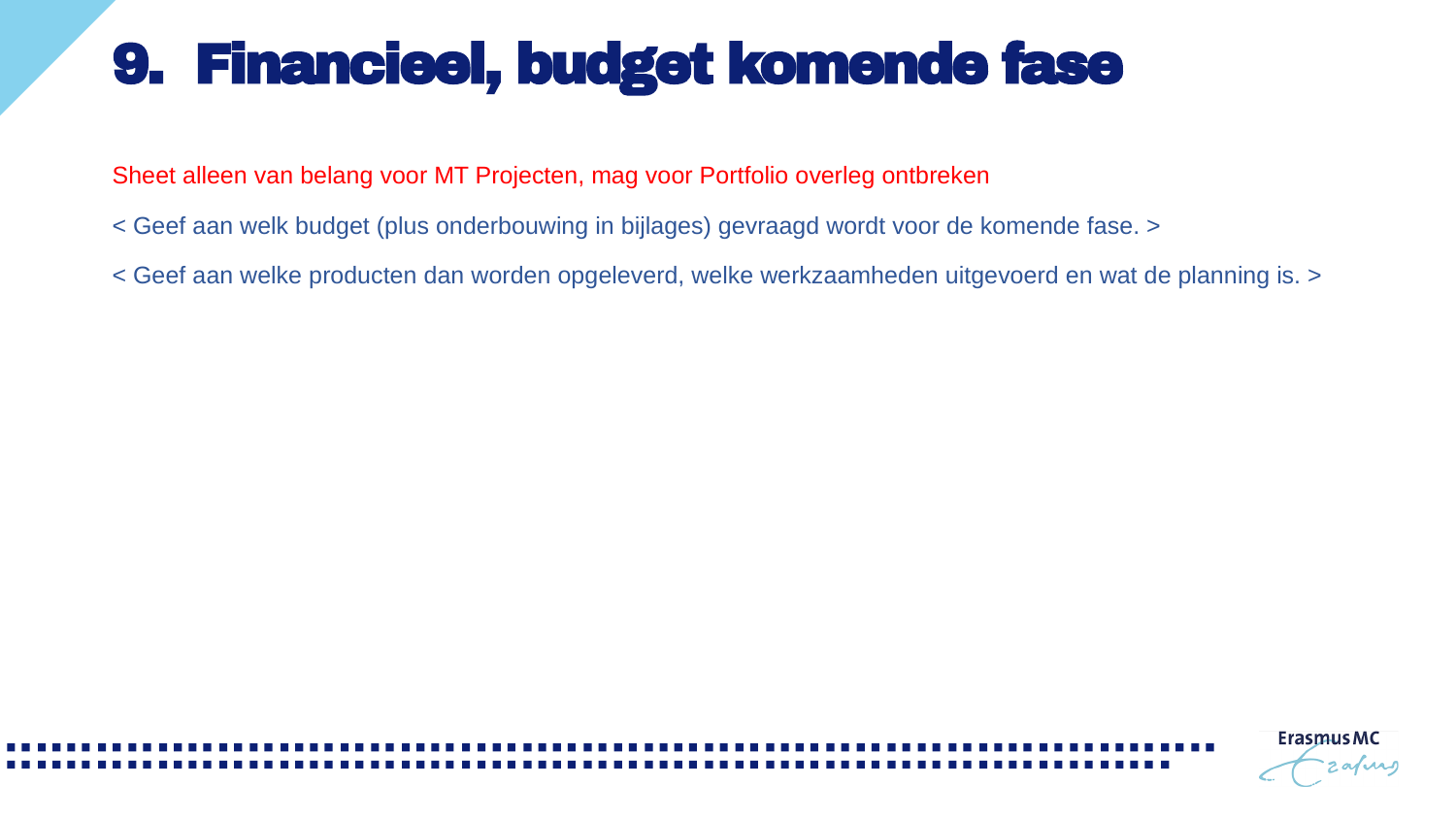

# 9.  Financieel, budget komende fase
Sheet alleen van belang voor MT Projecten, mag voor Portfolio overleg ontbreken
< Geef aan welk budget (plus onderbouwing in bijlages) gevraagd wordt voor de komende fase. >
< Geef aan welke producten dan worden opgeleverd, welke werkzaamheden uitgevoerd en wat de planning is. >